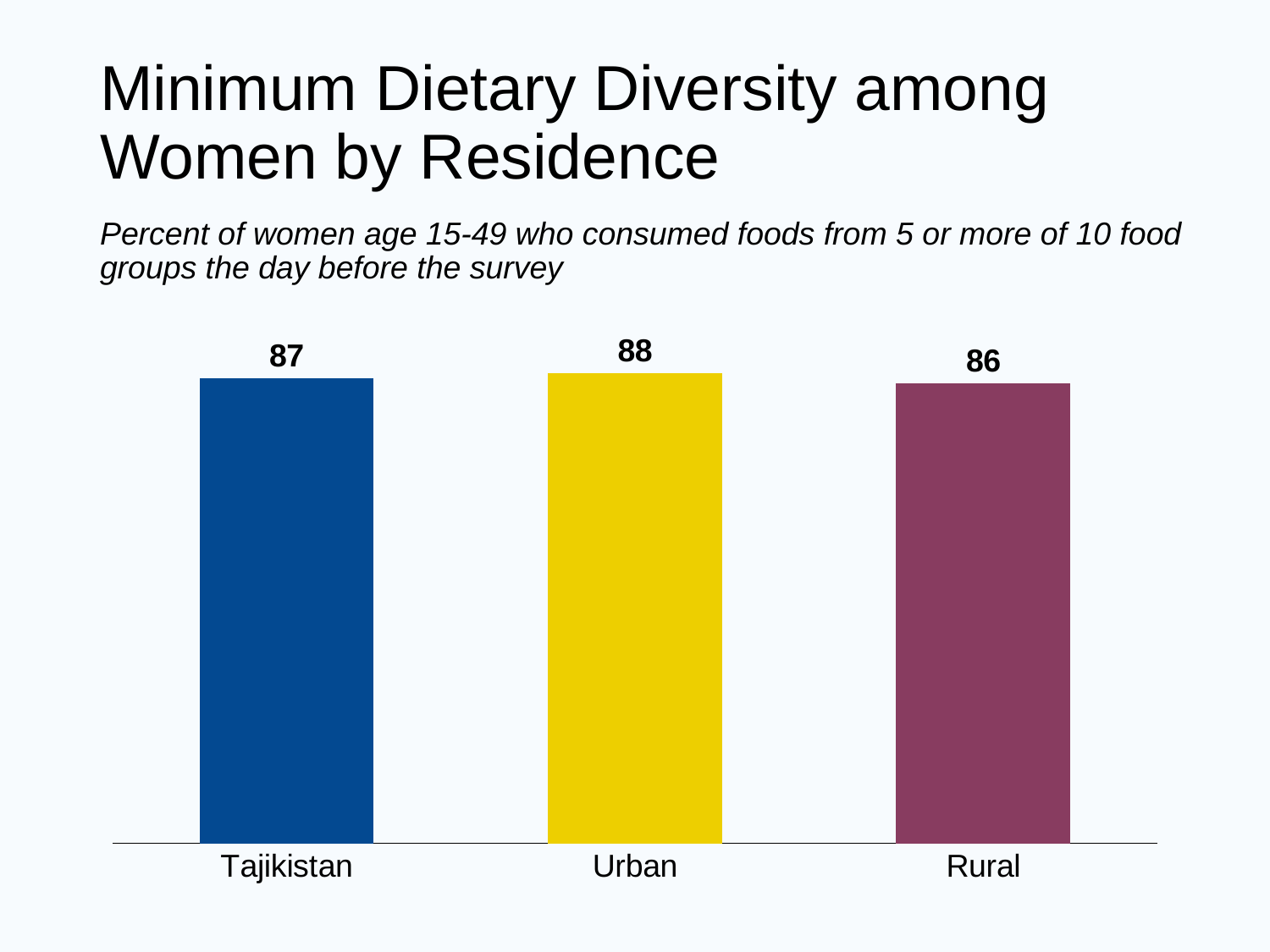

# Minimum Dietary Diversity among Women by Residence
Percent of women age 15-49 who consumed foods from 5 or more of 10 food groups the day before the survey

### Chart

| Category | Tajikistan |
|---|---|
| Tajikistan | 87.0 |
| Urban | 88.0 |
| Rural | 86.0 |